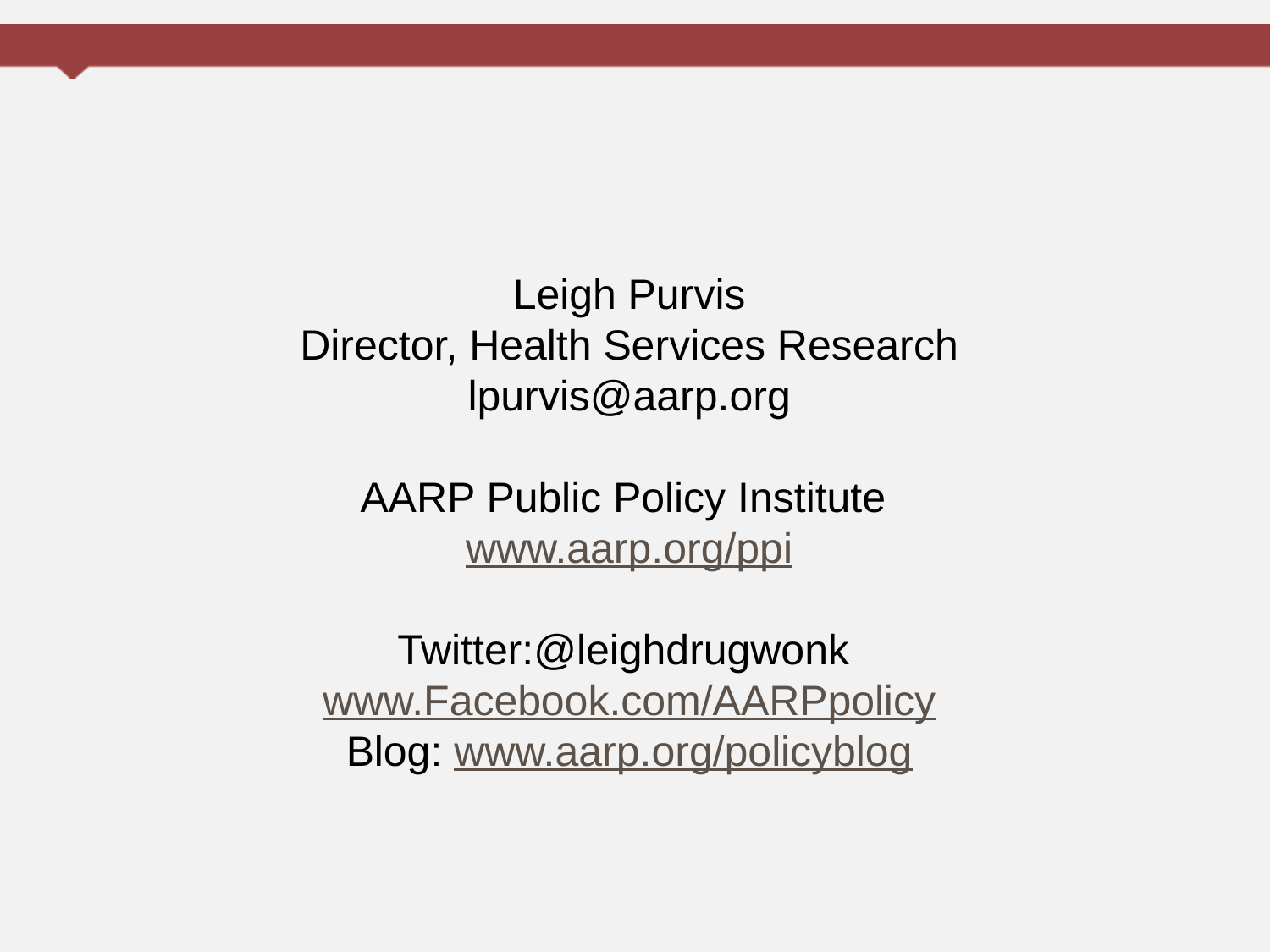

# Leigh Purvis Director, Health Services Research lpurvis@aarp.org AARP Public Policy Institute www.aarp.org/ppi Twitter:@leighdrugwonk www.Facebook.com/AARPpolicy Blog: www.aarp.org/policyblog